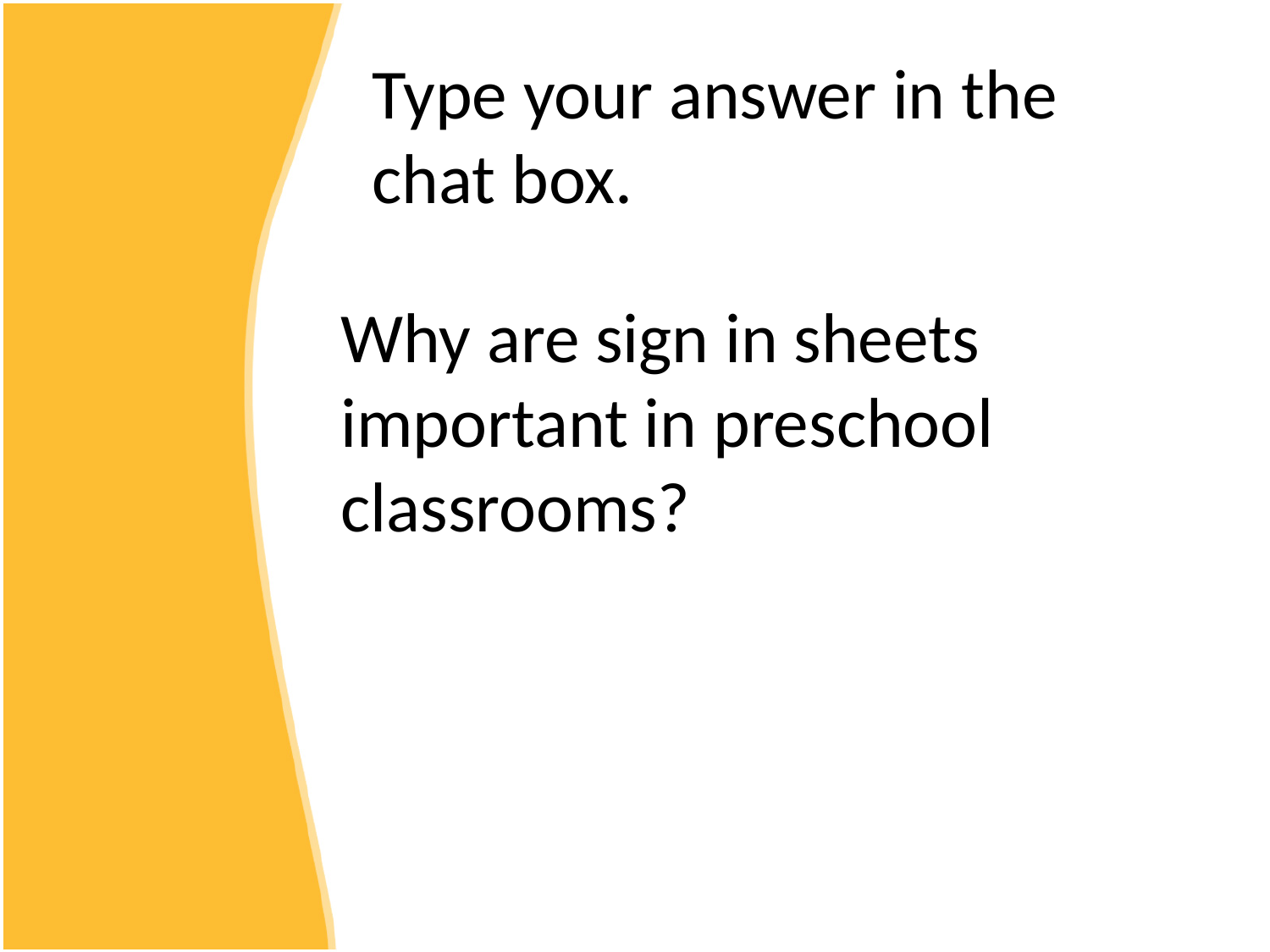

Type your answer in the chat box.
Why are sign in sheets important in preschool classrooms?